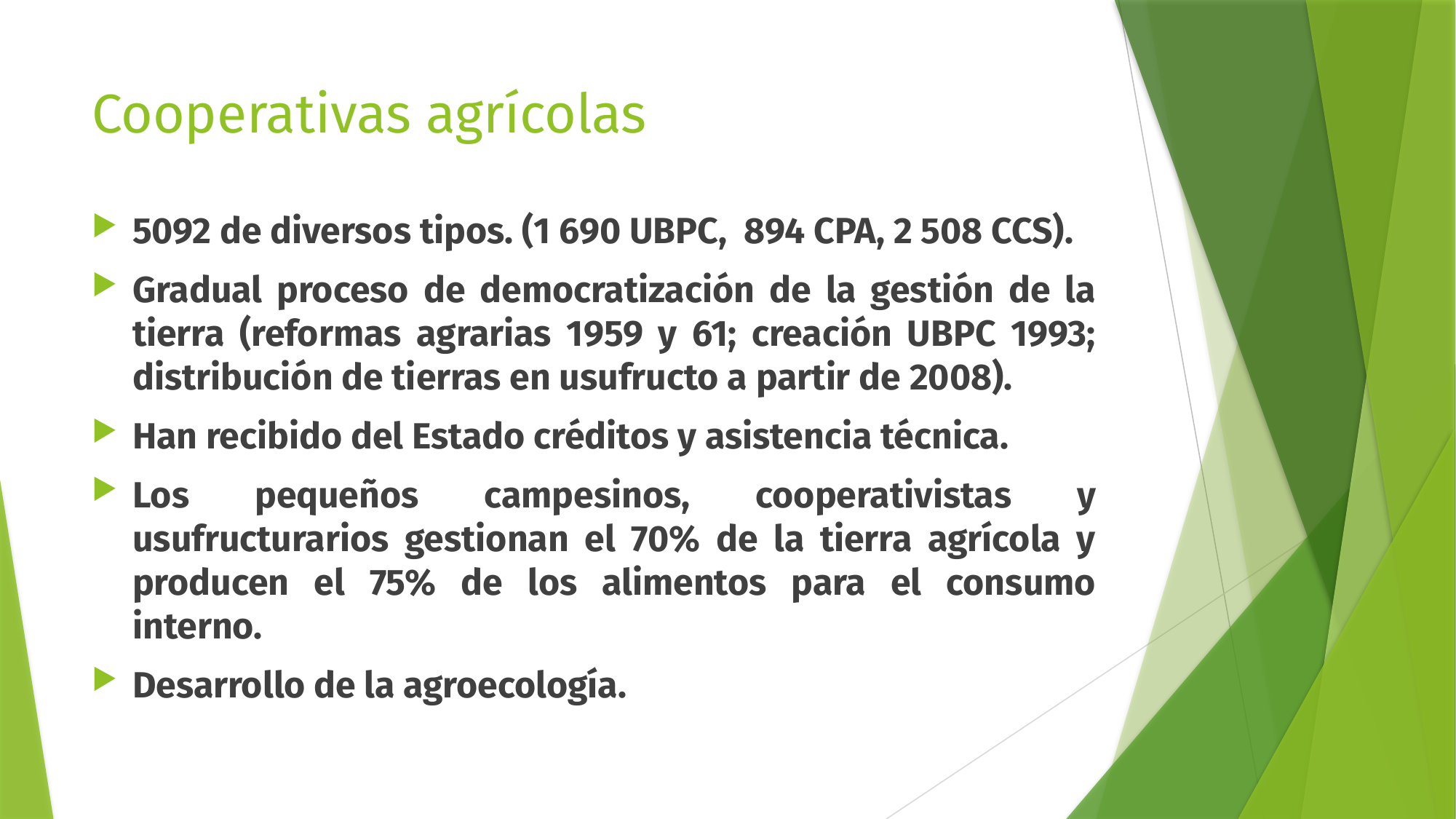

# Cooperativas agrícolas

5092 de diversos tipos. (1 690 UBPC,  894 CPA, 2 508 CCS).
Gradual proceso de democratización de la gestión de la tierra (reformas agrarias 1959 y 61; creación UBPC 1993; distribución de tierras en usufructo a partir de 2008).
Han recibido del Estado créditos y asistencia técnica.
Los pequeños campesinos, cooperativistas y usufructurarios gestionan el 70% de la tierra agrícola y producen el 75% de los alimentos para el consumo interno.
Desarrollo de la agroecología.